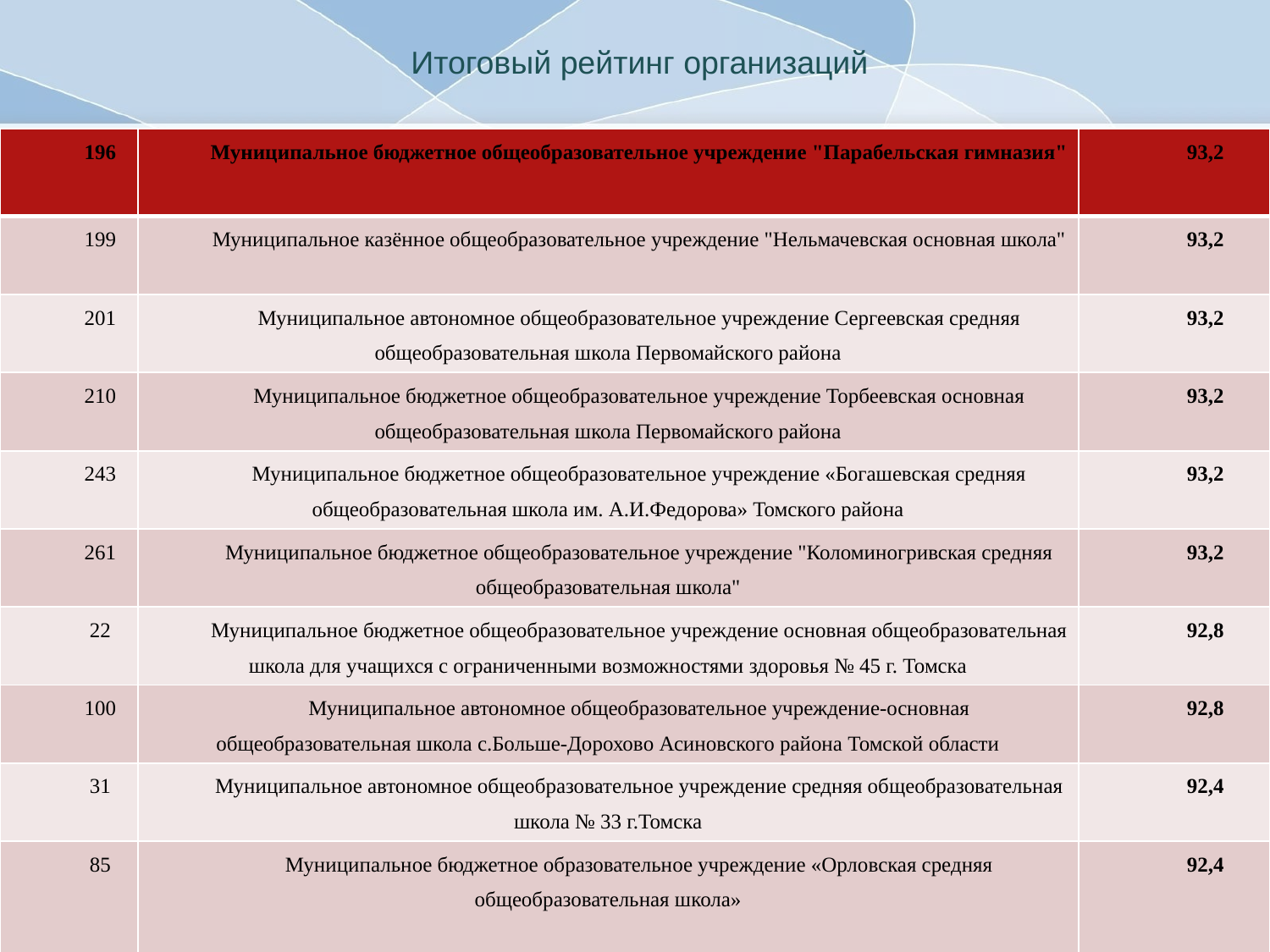

# Итоговый рейтинг организаций
| 196 | Муниципальное бюджетное общеобразовательное учреждение "Парабельская гимназия" | 93,2 |
| --- | --- | --- |
| 199 | Муниципальное казённое общеобразовательное учреждение "Нельмачевская основная школа" | 93,2 |
| 201 | Муниципальное автономное общеобразовательное учреждение Сергеевская средняя общеобразовательная школа Первомайского района | 93,2 |
| 210 | Муниципальное бюджетное общеобразовательное учреждение Торбеевская основная общеобразовательная школа Первомайского района | 93,2 |
| 243 | Муниципальное бюджетное общеобразовательное учреждение «Богашевская средняя общеобразовательная школа им. А.И.Федорова» Томского района | 93,2 |
| 261 | Муниципальное бюджетное общеобразовательное учреждение "Коломиногривская средняя общеобразовательная школа" | 93,2 |
| 22 | Муниципальное бюджетное общеобразовательное учреждение основная общеобразовательная школа для учащихся с ограниченными возможностями здоровья № 45 г. Томска | 92,8 |
| 100 | Муниципальное автономное общеобразовательное учреждение-основная общеобразовательная школа с.Больше-Дорохово Асиновского района Томской области | 92,8 |
| 31 | Муниципальное автономное общеобразовательное учреждение средняя общеобразовательная школа № 33 г.Томска | 92,4 |
| 85 | Муниципальное бюджетное образовательное учреждение «Орловская cредняя общеобразовательная школа» | 92,4 |